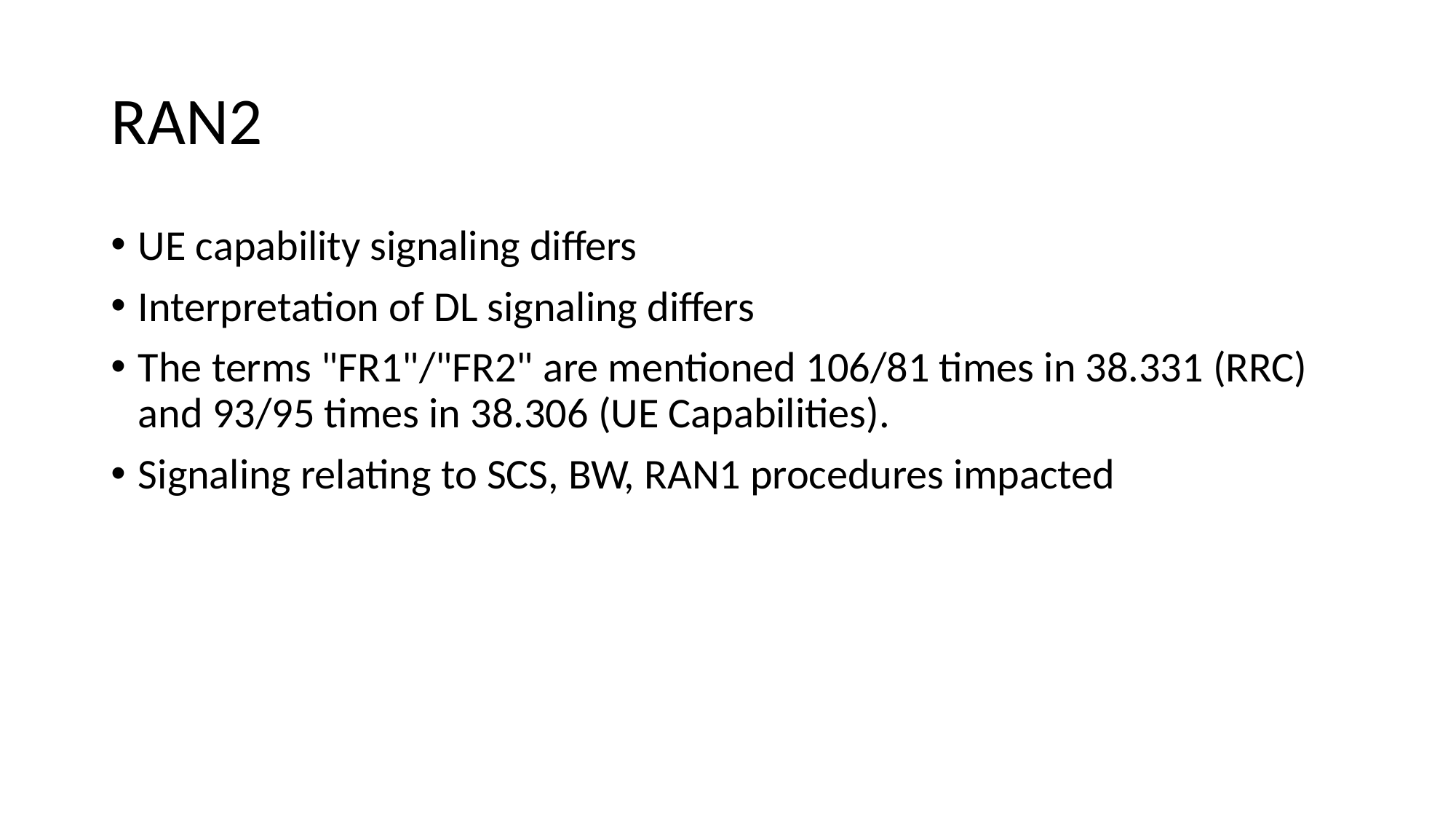

# RAN2
UE capability signaling differs
Interpretation of DL signaling differs
The terms "FR1"/"FR2" are mentioned 106/81 times in 38.331 (RRC) and 93/95 times in 38.306 (UE Capabilities).
Signaling relating to SCS, BW, RAN1 procedures impacted